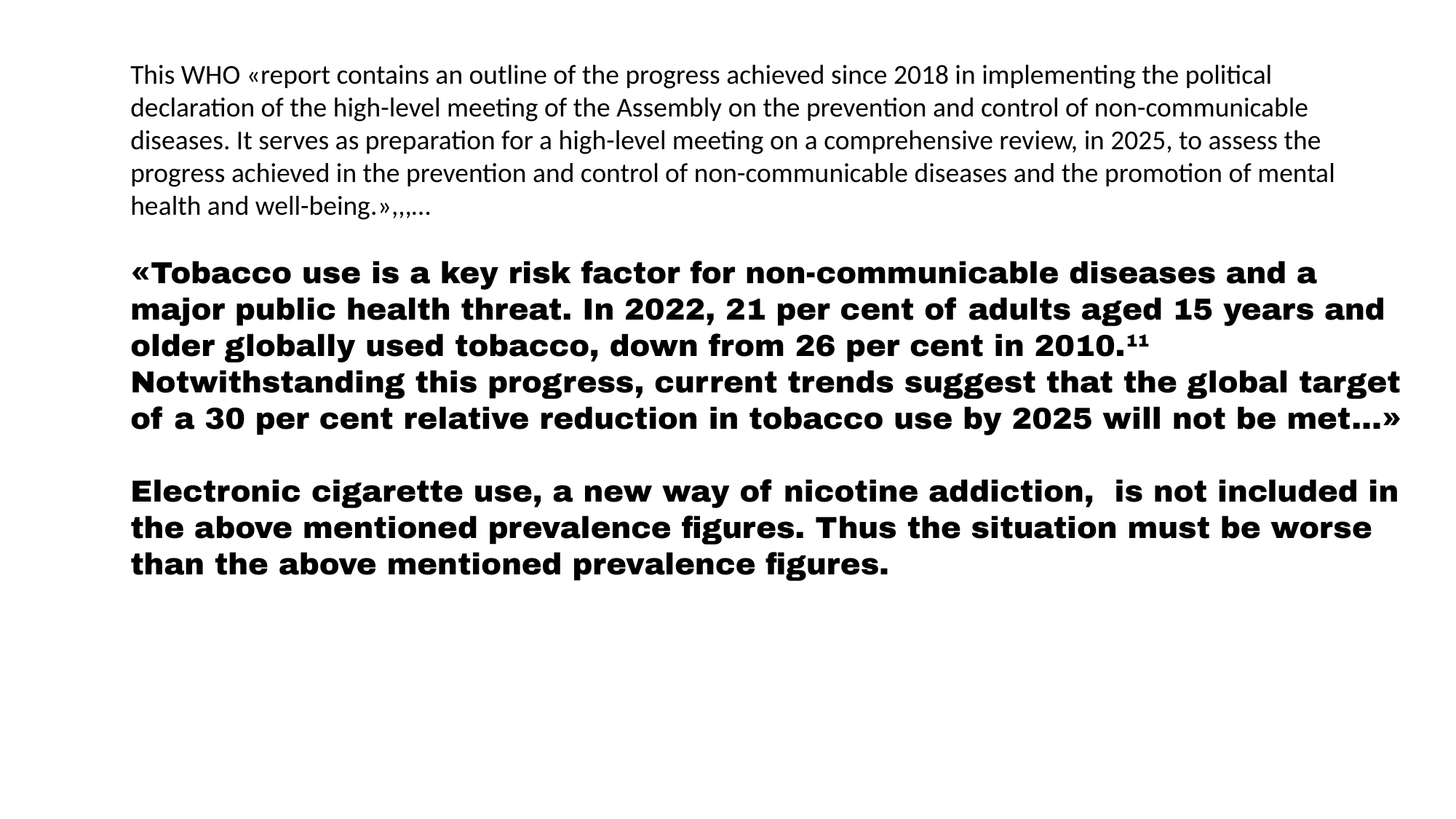

This WHO «report contains an outline of the progress achieved since 2018 in implementing the political declaration of the high-level meeting of the Assembly on the prevention and control of non-communicable diseases. It serves as preparation for a high-level meeting on a comprehensive review, in 2025, to assess the progress achieved in the prevention and control of non-communicable diseases and the promotion of mental health and well-being.»,,,…

«Tobacco use is a key risk factor for non-communicable diseases and a major public health threat. In 2022, 21 per cent of adults aged 15 years and older globally used tobacco, down from 26 per cent in 2010.11 Notwithstanding this progress, current trends suggest that the global target of a 30 per cent relative reduction in tobacco use by 2025 will not be met…»

Electronic cigarette use, a new way of nicotine addiction,  is not included in the above mentioned prevalence figures. Thus the situation must be worse than the above mentioned prevalence figures.